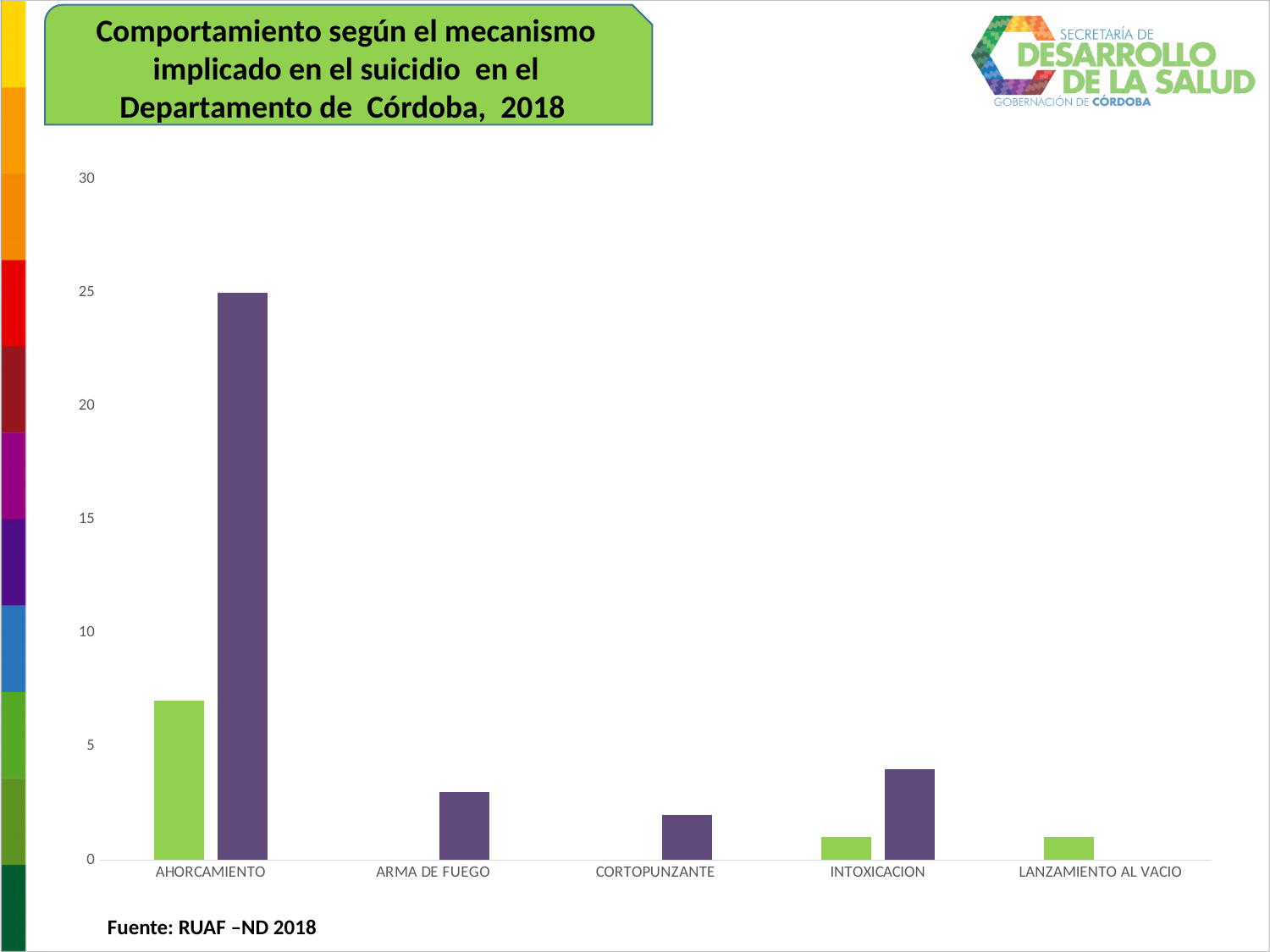

Comportamiento según el mecanismo implicado en el suicidio  en el Departamento de  Córdoba,  2018

### Chart

| Category | FEMENINO | MASCULINO |
|---|---|---|
| AHORCAMIENTO | 7.0 | 25.0 |
| ARMA DE FUEGO | None | 3.0 |
| CORTOPUNZANTE | None | 2.0 |
| INTOXICACION | 1.0 | 4.0 |
| LANZAMIENTO AL VACIO | 1.0 | None |
Fuente: RUAF –ND 2018